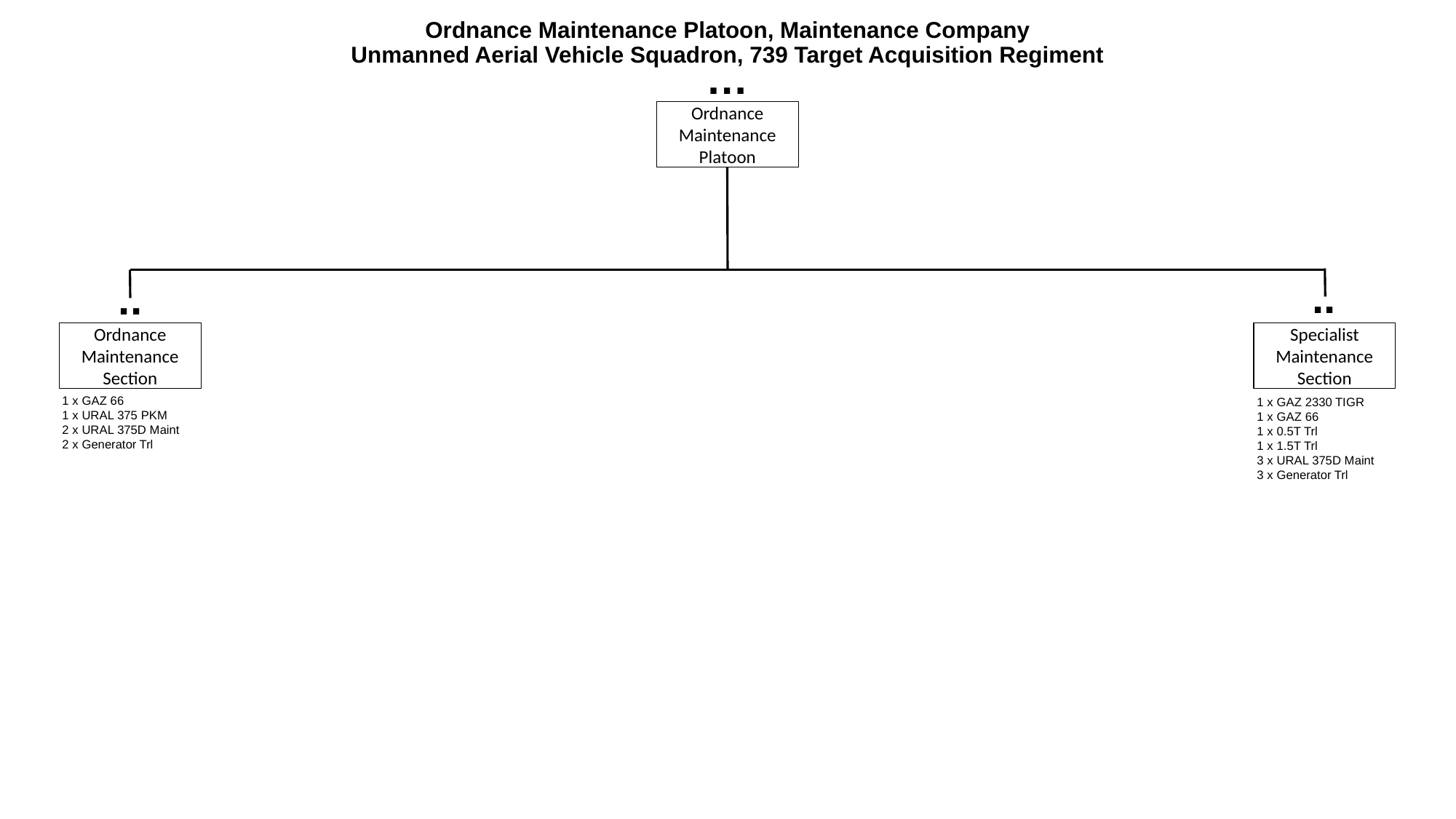

# Ordnance Maintenance Platoon, Maintenance Company Unmanned Aerial Vehicle Squadron, 739 Target Acquisition Regiment
…
Ordnance Maintenance
Platoon
..
..
Ordnance Maintenance Section
Specialist Maintenance Section
1 x GAZ 66
1 x URAL 375 PKM
2 x URAL 375D Maint
2 x Generator Trl
1 x GAZ 2330 TIGR
1 x GAZ 66
1 x 0.5T Trl
1 x 1.5T Trl
3 x URAL 375D Maint
3 x Generator Trl